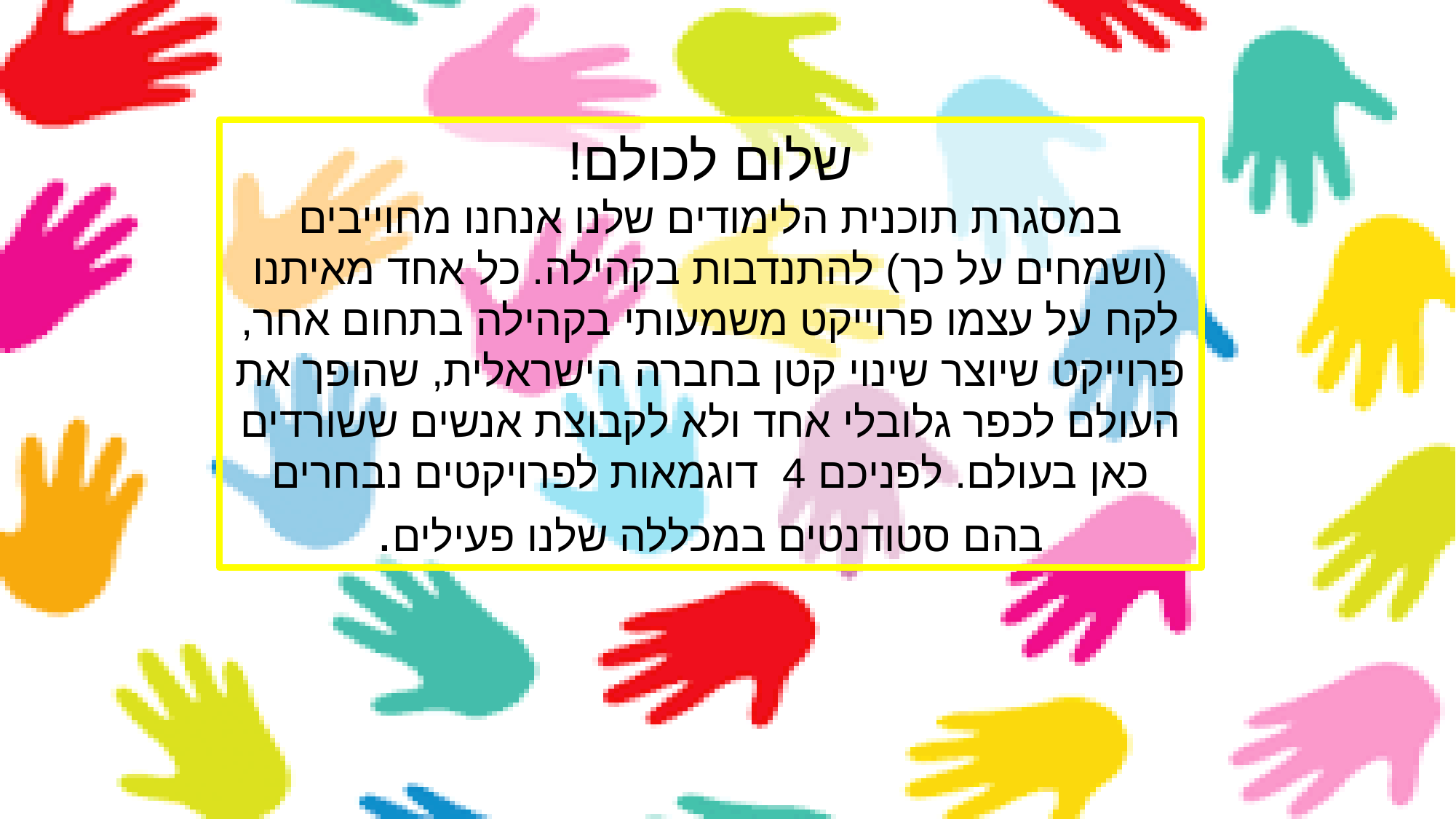

שלום לכולם!
במסגרת תוכנית הלימודים שלנו אנחנו מחוייבים (ושמחים על כך) להתנדבות בקהילה. כל אחד מאיתנו לקח על עצמו פרוייקט משמעותי בקהילה בתחום אחר, פרוייקט שיוצר שינוי קטן בחברה הישראלית, שהופך את העולם לכפר גלובלי אחד ולא לקבוצת אנשים ששורדים כאן בעולם. לפניכם 4  דוגמאות לפרויקטים נבחרים בהם סטודנטים במכללה שלנו פעילים.